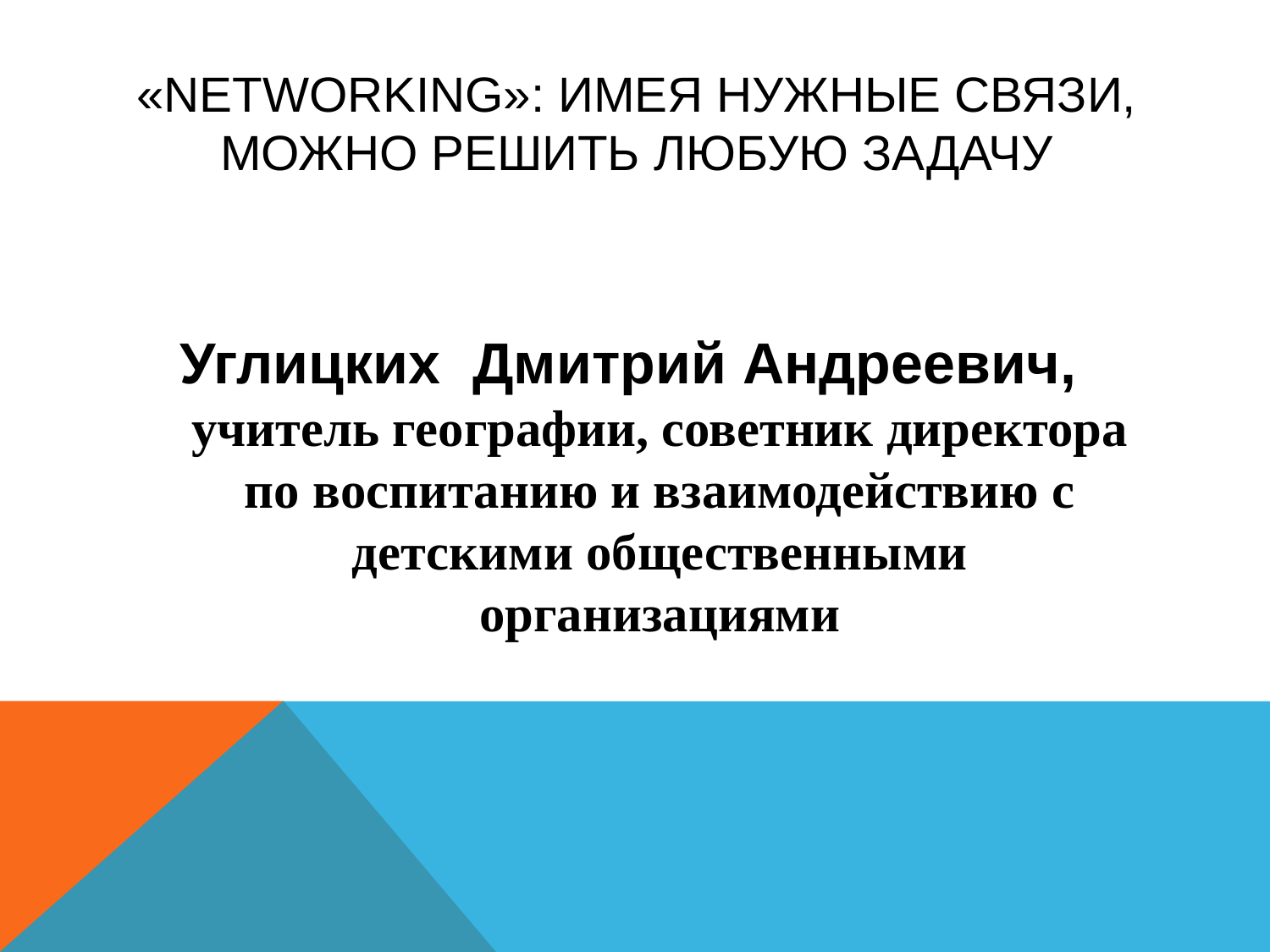

# «NETWORKING»: имея нужные связи, можно решить любую задачу

Углицких  Дмитрий Андреевич,
учитель географии, советник директора по воспитанию и взаимодействию с детскими общественными организациями